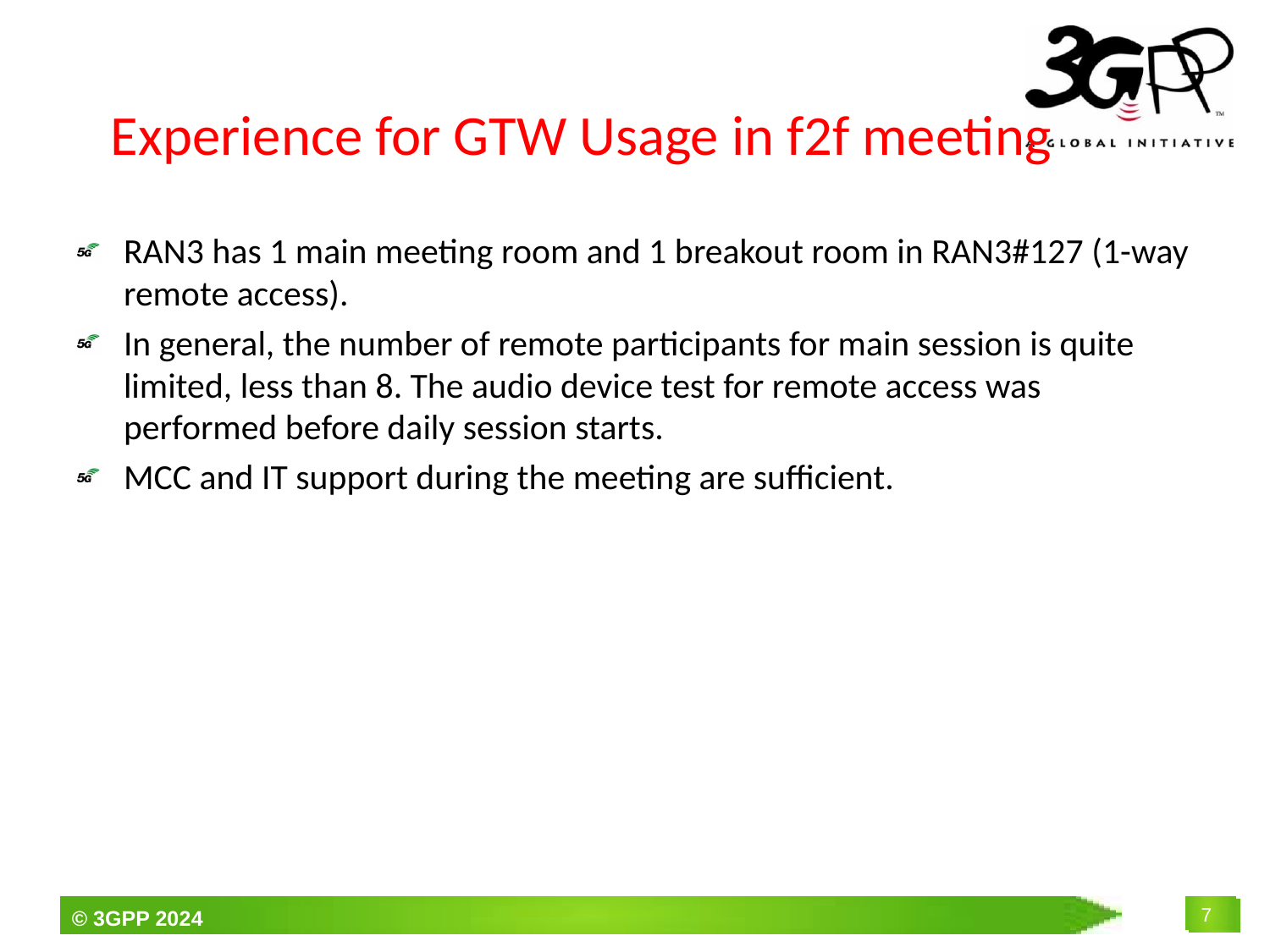

# Experience for GTW Usage in f2f meeting
RAN3 has 1 main meeting room and 1 breakout room in RAN3#127 (1-way remote access).
In general, the number of remote participants for main session is quite limited, less than 8. The audio device test for remote access was performed before daily session starts.
MCC and IT support during the meeting are sufficient.